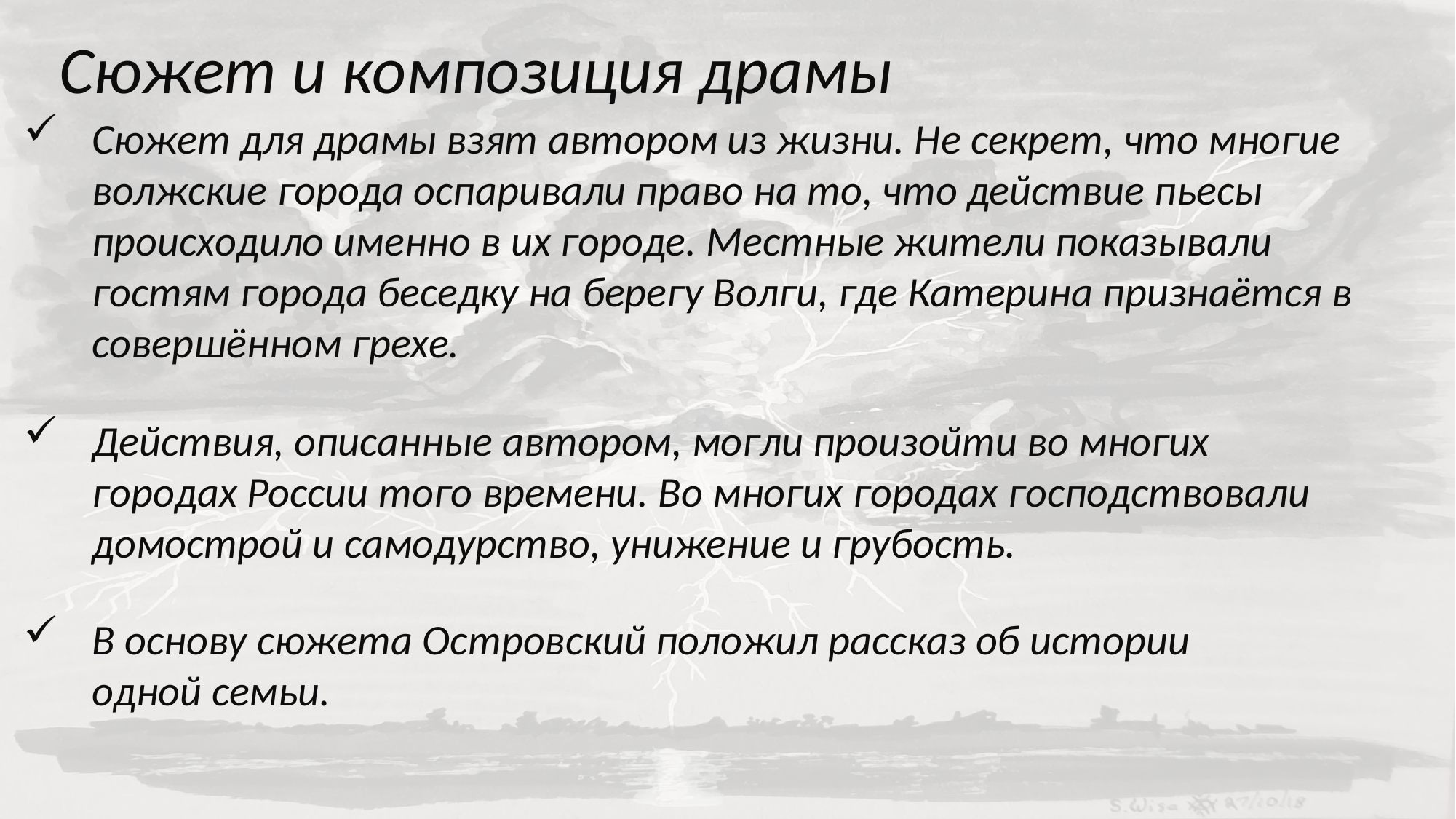

Сюжет и композиция драмы
Сюжет для драмы взят автором из жизни. Не секрет, что многие волжские города оспаривали право на то, что действие пьесы происходило именно в их городе. Местные жители показывали гостям города беседку на берегу Волги, где Катерина признаётся в совершённом грехе.
Действия, описанные автором, могли произойти во многих городах России того времени. Во многих городах господствовали домострой и самодурство, унижение и грубость.
В основу сюжета Островский положил рассказ об истории одной семьи.